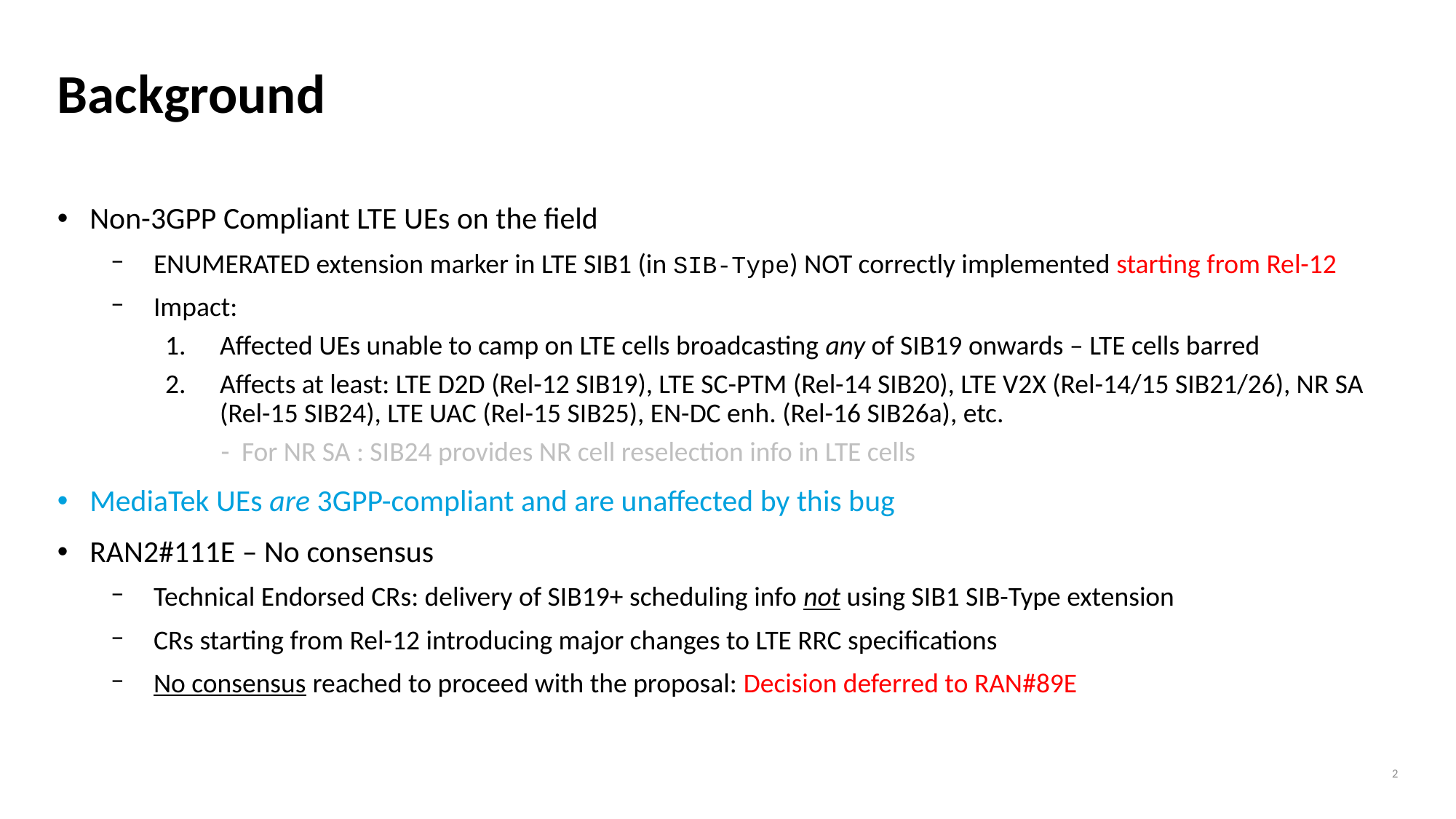

# Background
Non-3GPP Compliant LTE UEs on the field
ENUMERATED extension marker in LTE SIB1 (in SIB-Type) NOT correctly implemented starting from Rel-12
Impact:
Affected UEs unable to camp on LTE cells broadcasting any of SIB19 onwards – LTE cells barred
Affects at least: LTE D2D (Rel-12 SIB19), LTE SC-PTM (Rel-14 SIB20), LTE V2X (Rel-14/15 SIB21/26), NR SA (Rel-15 SIB24), LTE UAC (Rel-15 SIB25), EN-DC enh. (Rel-16 SIB26a), etc.
For NR SA : SIB24 provides NR cell reselection info in LTE cells
MediaTek UEs are 3GPP-compliant and are unaffected by this bug
RAN2#111E – No consensus
Technical Endorsed CRs: delivery of SIB19+ scheduling info not using SIB1 SIB-Type extension
CRs starting from Rel-12 introducing major changes to LTE RRC specifications
No consensus reached to proceed with the proposal: Decision deferred to RAN#89E
2